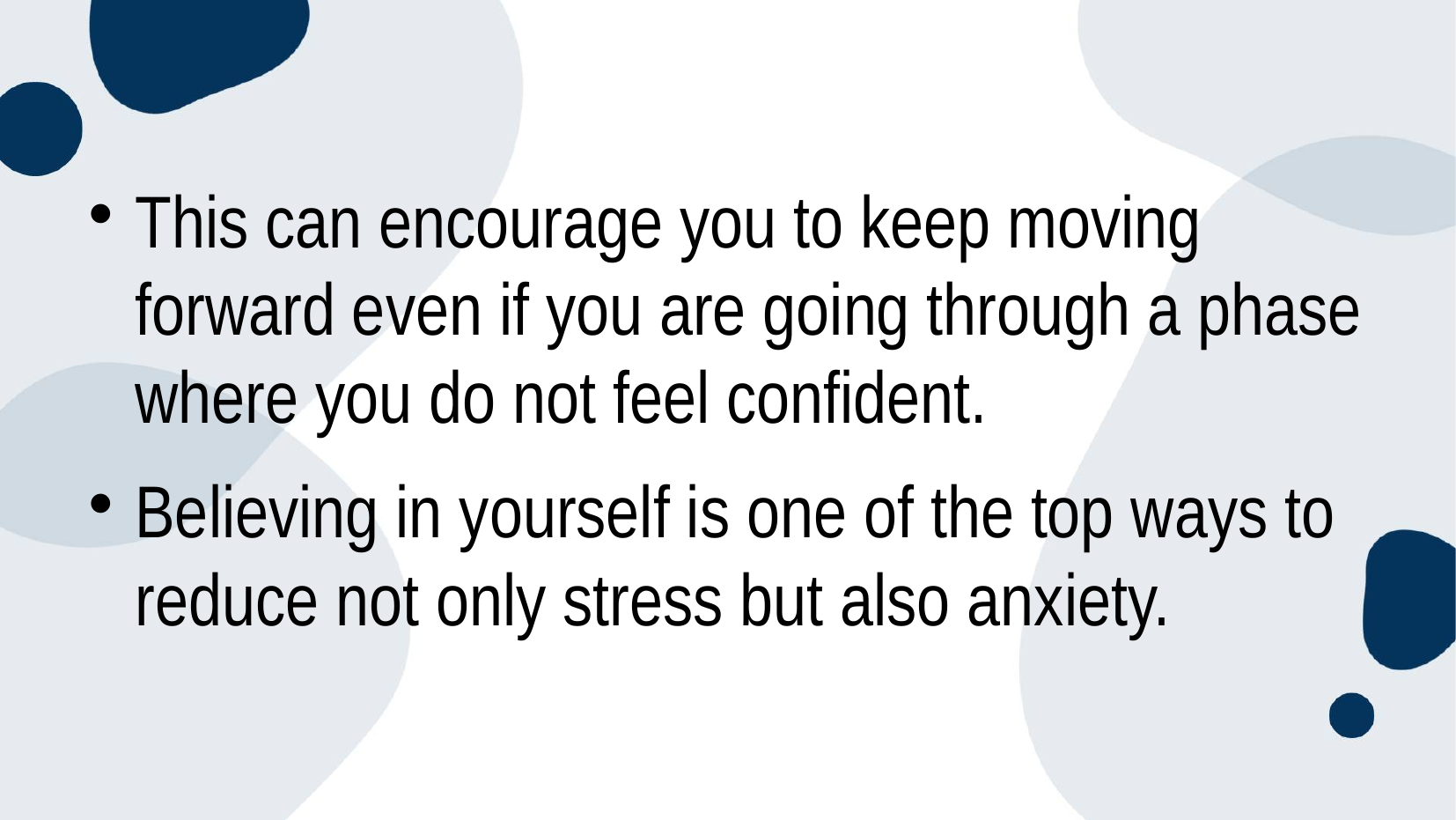

This can encourage you to keep moving forward even if you are going through a phase where you do not feel confident.
Believing in yourself is one of the top ways to reduce not only stress but also anxiety.